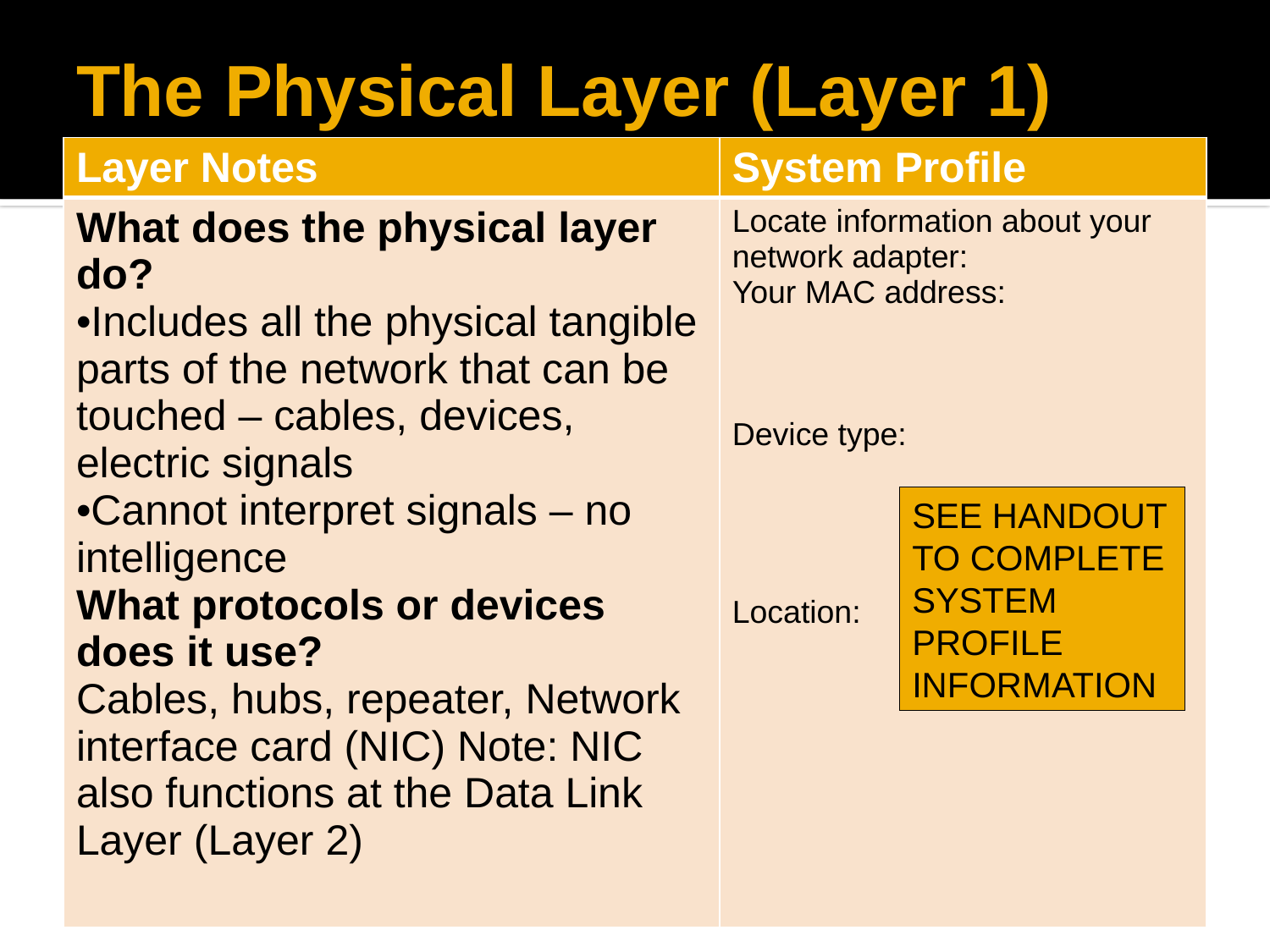

# The Physical Layer (Layer 1)
| Layer Notes | System Profile |
| --- | --- |
| What does the physical layer do? Includes all the physical tangible parts of the network that can be touched – cables, devices, electric signals Cannot interpret signals – no intelligence What protocols or devices does it use? Cables, hubs, repeater, Network interface card (NIC) Note: NIC also functions at the Data Link Layer (Layer 2) | Locate information about your network adapter: Your MAC address: Device type: Location: |
SEE HANDOUT TO COMPLETE SYSTEM PROFILE INFORMATION